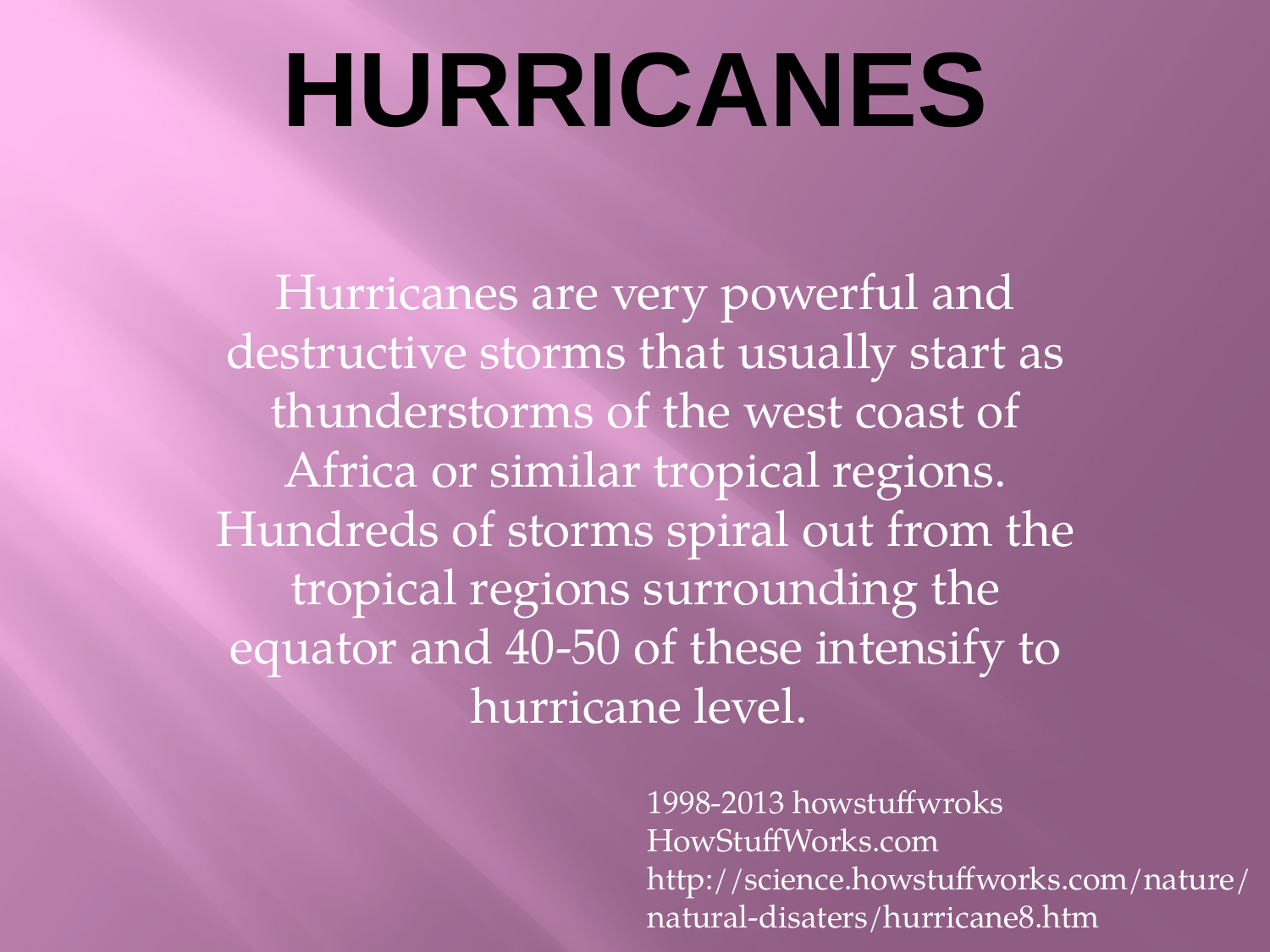

# Hurricanes
Hurricanes are very powerful and destructive storms that usually start as thunderstorms of the west coast of Africa or similar tropical regions. Hundreds of storms spiral out from the tropical regions surrounding the equator and 40-50 of these intensify to hurricane level.
1998-2013 howstuffwroks HowStuffWorks.com http://science.howstuffworks.com/nature/natural-disaters/hurricane8.htm